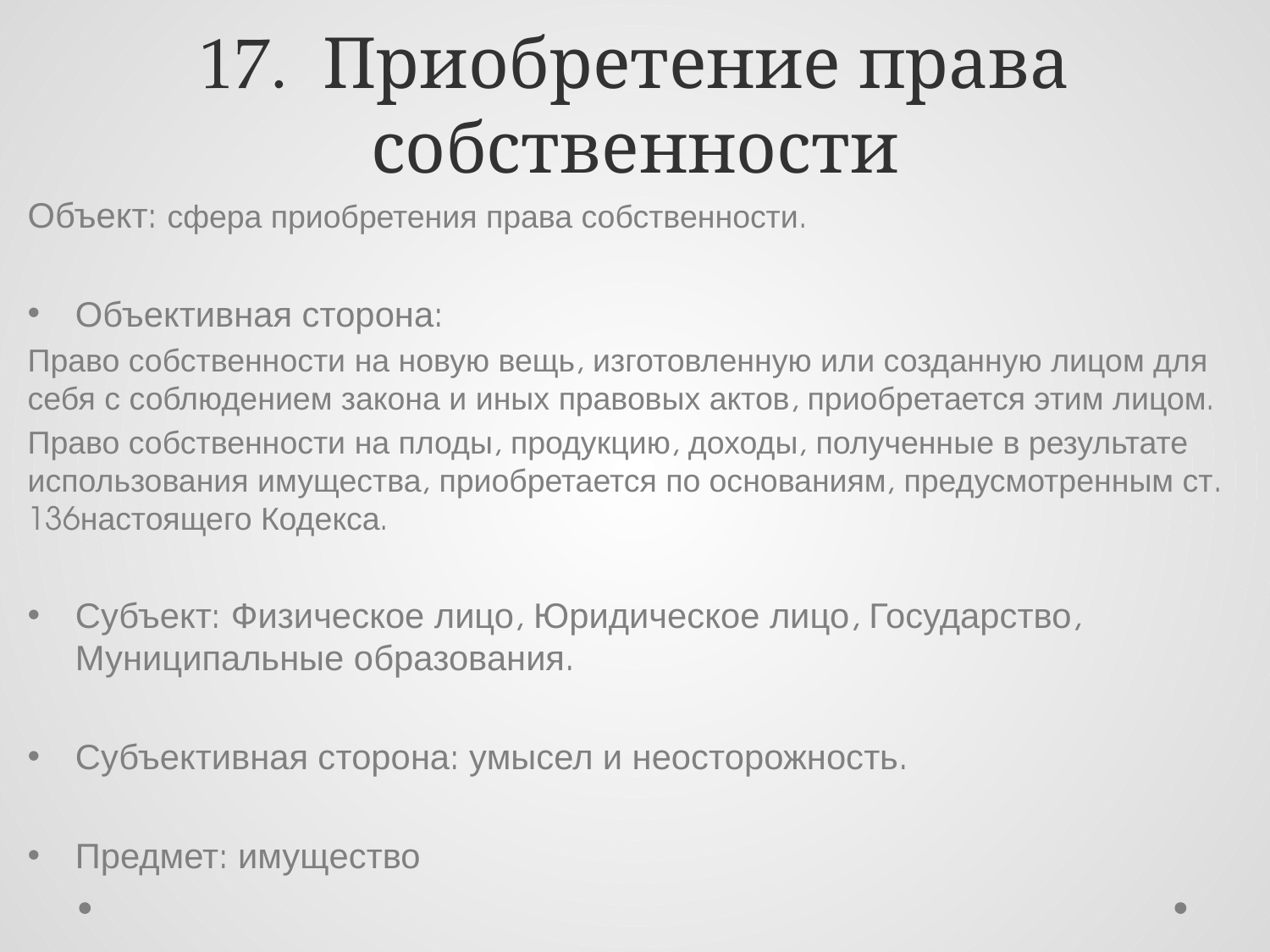

# 17.  Приобретение права собственности
Объект: сфера приобретения права собственности.

Объективная сторона:
Право собственности на новую вещь, изготовленную или созданную лицом для себя с соблюдением закона и иных правовых актов, приобретается этим лицом.
Право собственности на плоды, продукцию, доходы, полученные в результате использования имущества, приобретается по основаниям, предусмотренным ст. 136настоящего Кодекса.

Субъект: Физическое лицо, Юридическое лицо, Государство, Муниципальные образования.

Субъективная сторона: умысел и неосторожность.

Предмет: имущество